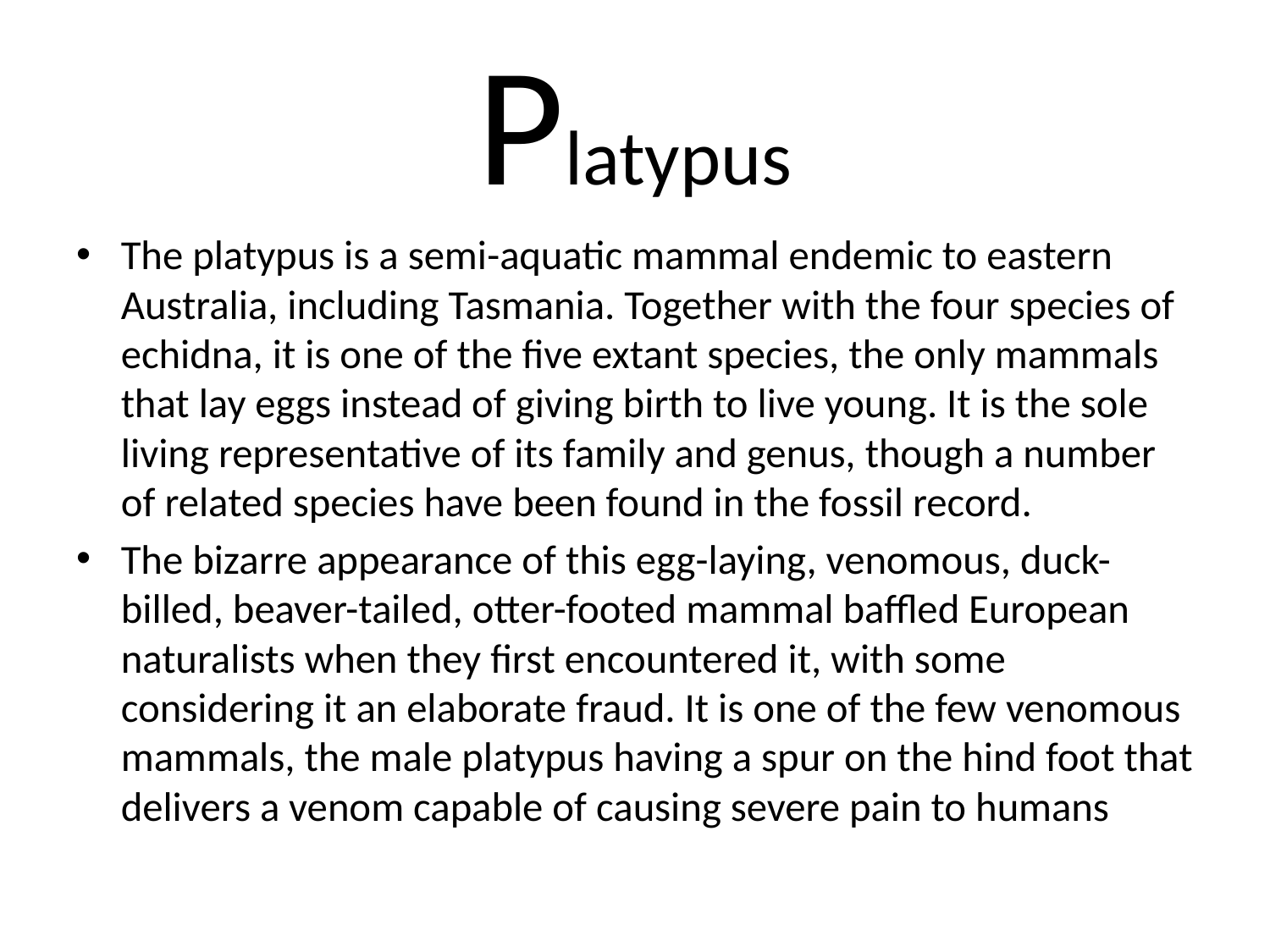

# Platypus
The platypus is a semi-aquatic mammal endemic to eastern Australia, including Tasmania. Together with the four species of echidna, it is one of the five extant species, the only mammals that lay eggs instead of giving birth to live young. It is the sole living representative of its family and genus, though a number of related species have been found in the fossil record.
The bizarre appearance of this egg-laying, venomous, duck-billed, beaver-tailed, otter-footed mammal baffled European naturalists when they first encountered it, with some considering it an elaborate fraud. It is one of the few venomous mammals, the male platypus having a spur on the hind foot that delivers a venom capable of causing severe pain to humans